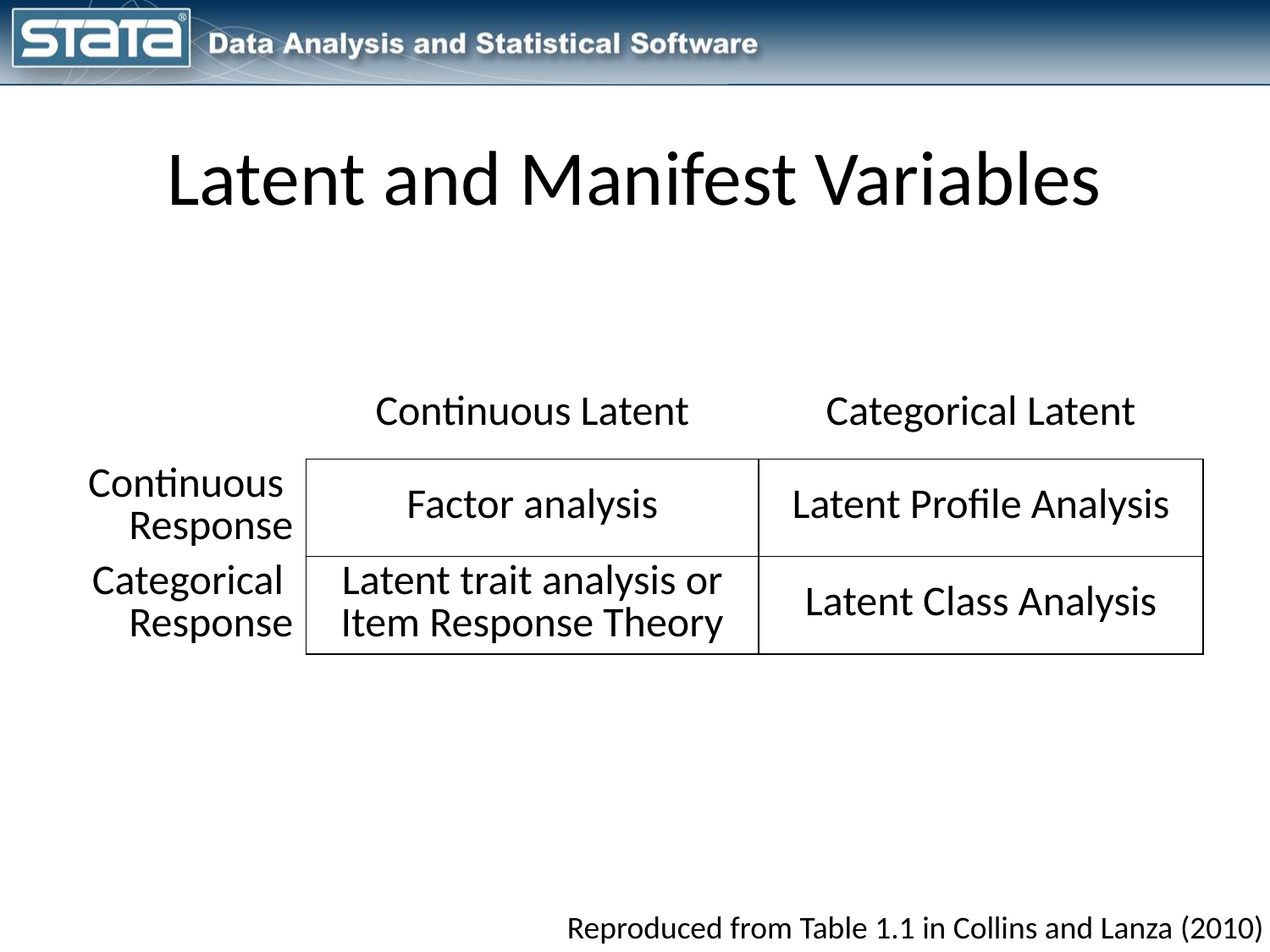

# Latent and Manifest Variables
|  | Continuous Latent | Categorical Latent |
| --- | --- | --- |
| Continuous Response | Factor analysis | Latent Profile Analysis |
| Categorical Response | Latent trait analysis or Item Response Theory | Latent Class Analysis |
Reproduced from Table 1.1 in Collins and Lanza (2010)